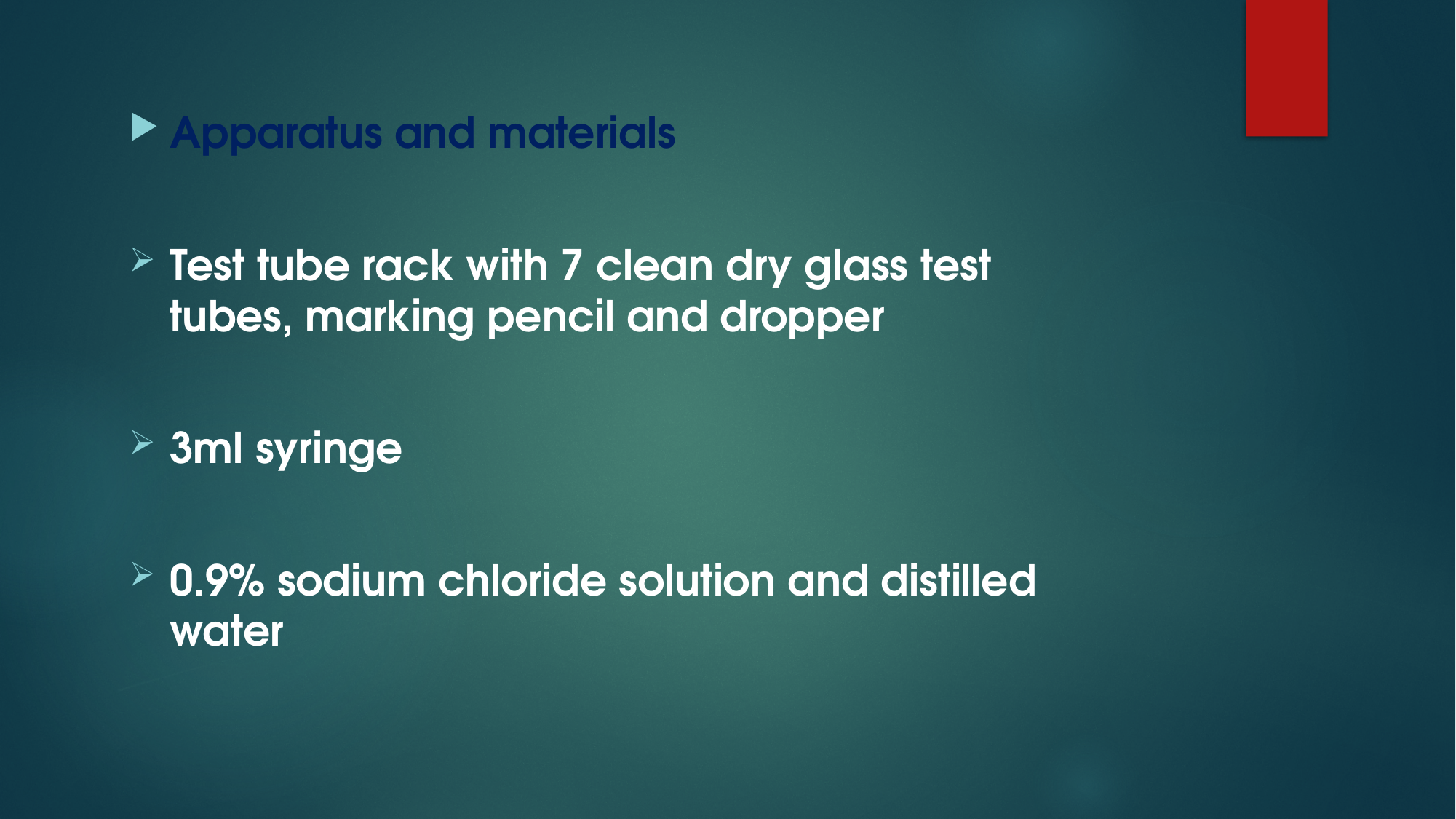

Apparatus and materials

Test tube rack with 7 clean dry glass test tubes, marking pencil and dropper

3ml syringe

0.9% sodium chloride solution and distilled water